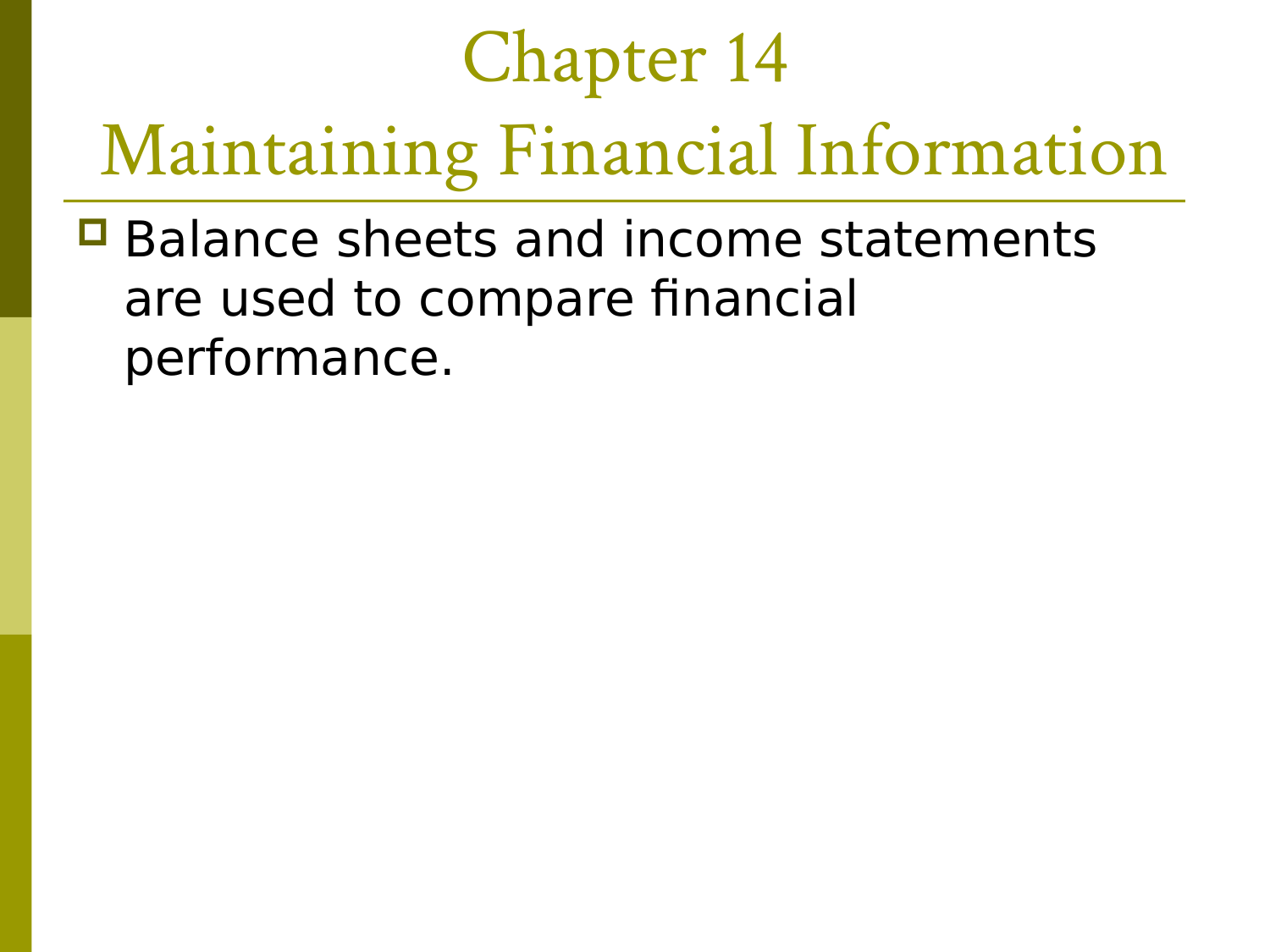

# Chapter 14 Maintaining Financial Information
Balance sheets and income statements are used to compare financial performance.